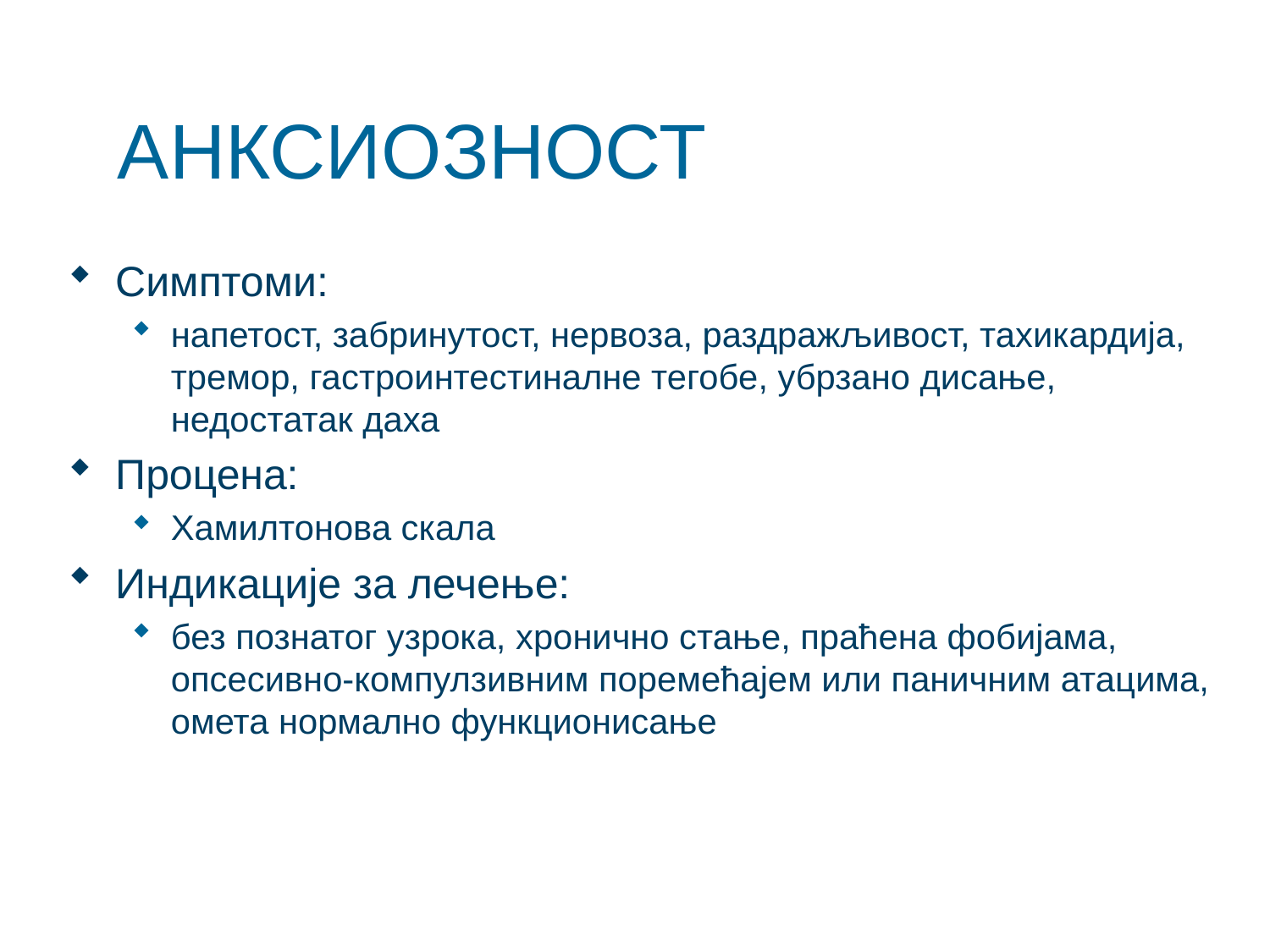

# АНКСИОЗНОСТ
Симптоми:
напетост, забринутост, нервоза, раздражљивост, тахикардија, тремор, гастроинтестиналне тегобе, убрзано дисање, недостатак даха
Процена:
Хамилтонова скала
Индикације за лечење:
без познатог узрока, хронично стање, праћена фобијама, опсесивно-компулзивним поремећајем или паничним атацима, омета нормално функционисање